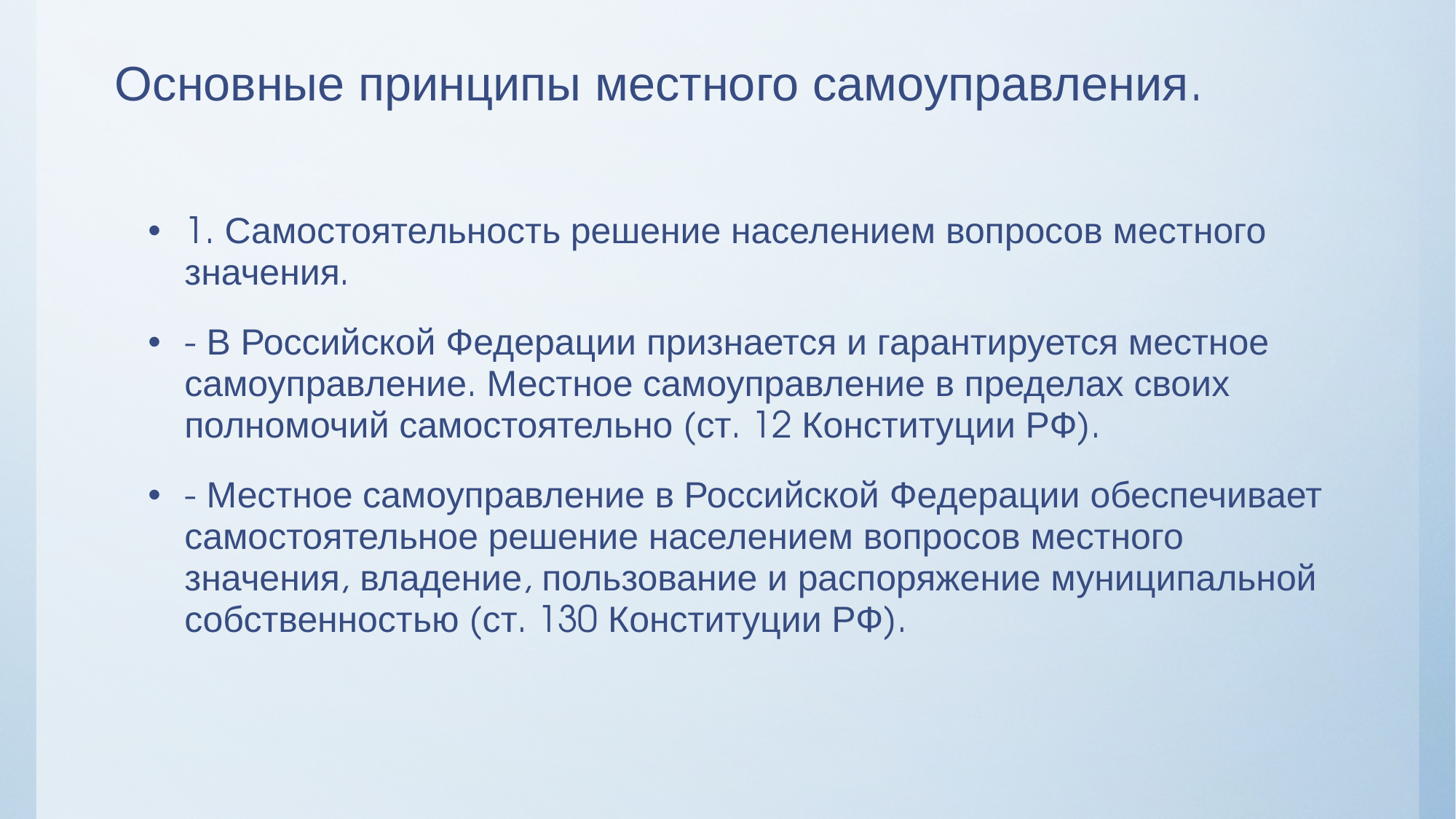

# Основные принципы местного самоуправления.
1. Самостоятельность решение населением вопросов местного значения.
- В Российской Федерации признается и гарантируется местное самоуправление. Местное самоуправление в пределах своих полномочий самостоятельно (ст. 12 Конституции РФ).
- Местное самоуправление в Российской Федерации обеспечивает самостоятельное решение населением вопросов местного значения, владение, пользование и распоряжение муниципальной собственностью (ст. 130 Конституции РФ).